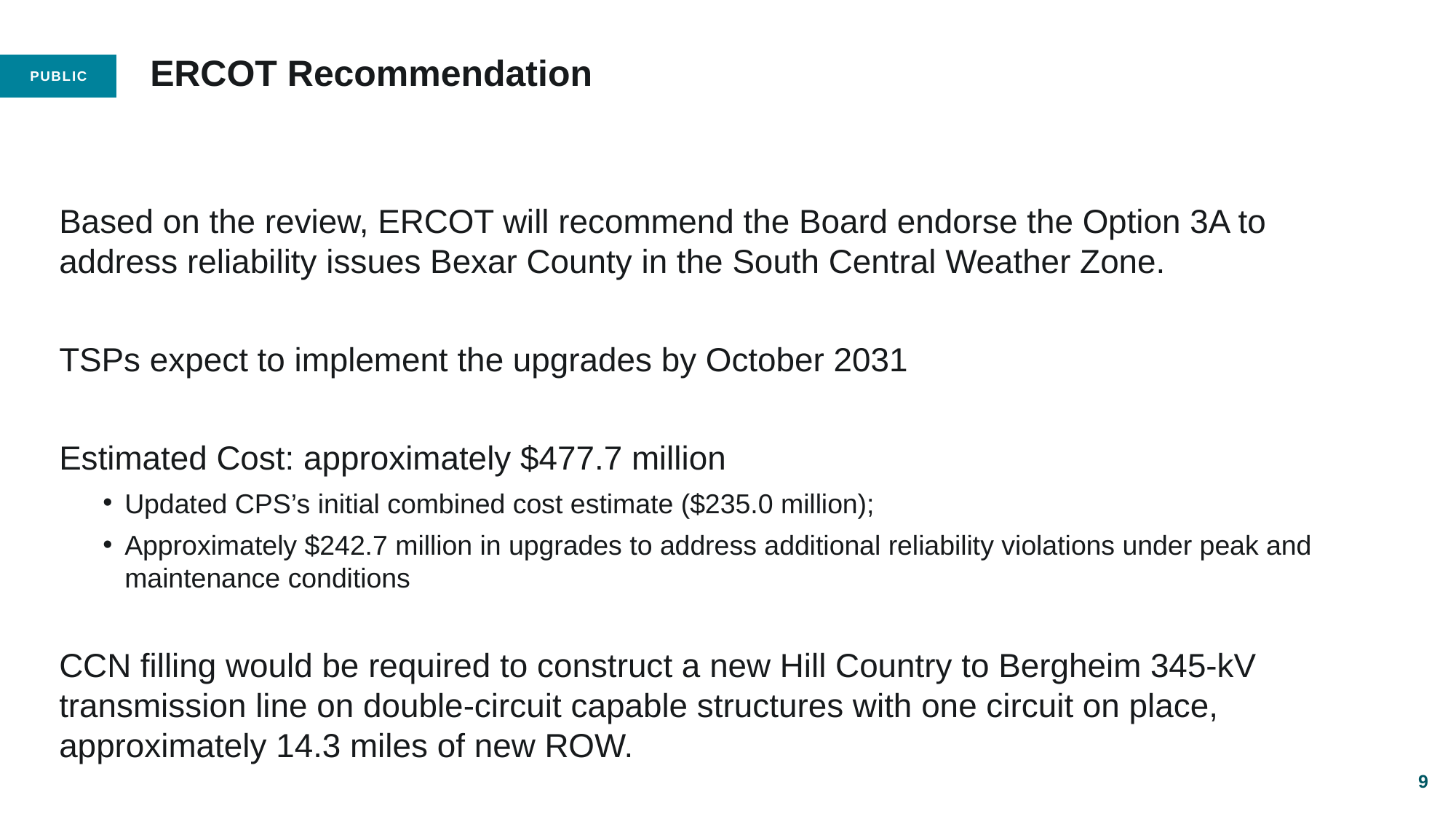

# ERCOT Recommendation
Based on the review, ERCOT will recommend the Board endorse the Option 3A to address reliability issues Bexar County in the South Central Weather Zone.

TSPs expect to implement the upgrades by October 2031

Estimated Cost: approximately $477.7 million
Updated CPS’s initial combined cost estimate ($235.0 million);
Approximately $242.7 million in upgrades to address additional reliability violations under peak and maintenance conditions

CCN filling would be required to construct a new Hill Country to Bergheim 345-kV transmission line on double-circuit capable structures with one circuit on place, approximately 14.3 miles of new ROW.

9